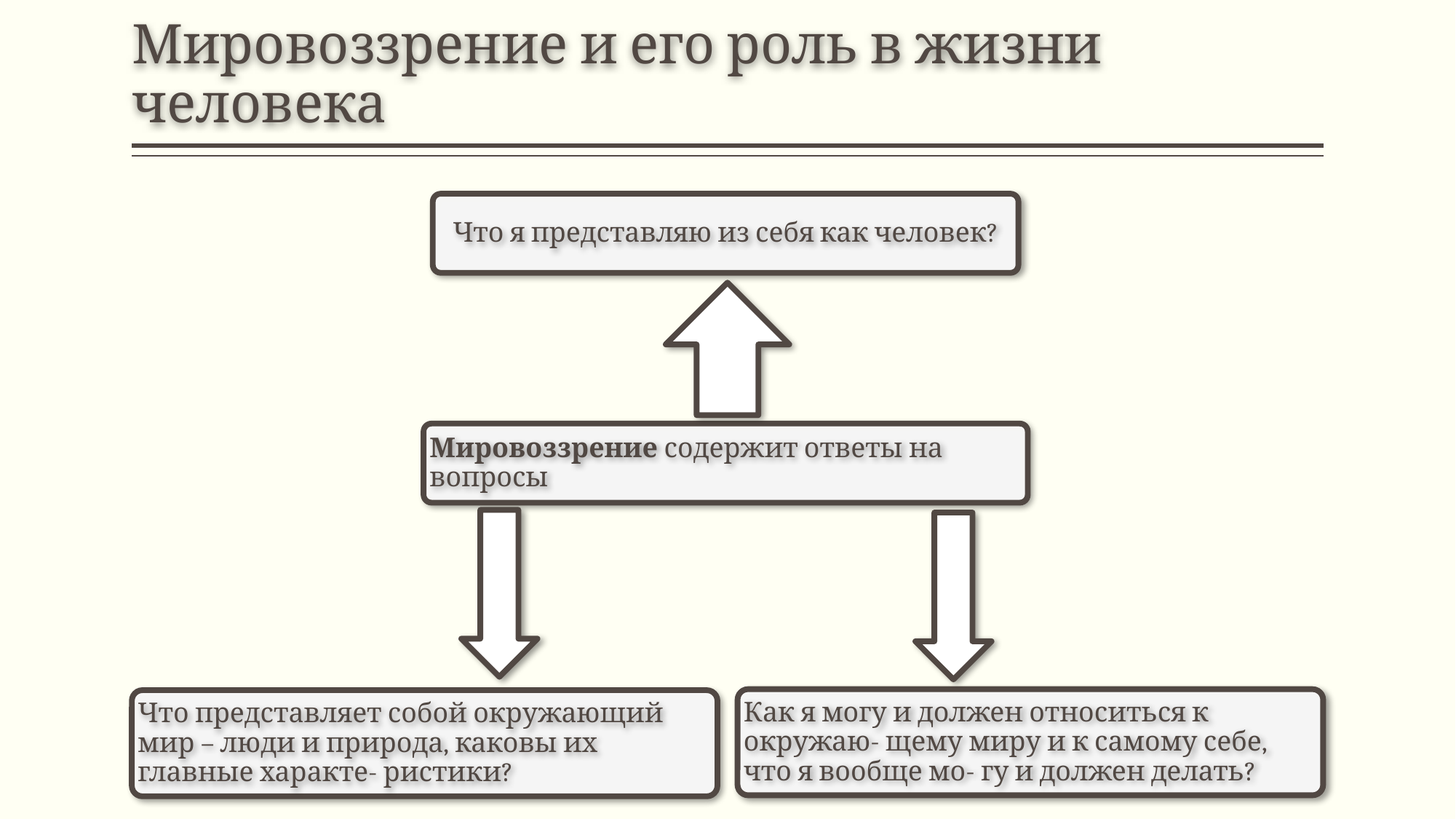

# Мировоззрение и его роль в жизни человека

Что я представляю из себя как человек?

Мировоззрение содержит ответы на вопросы

Как я могу и должен относиться к окружаю- щему миру и к самому себе, что я вообще мо- гу и должен делать?

Что представляет собой окружающий мир – люди и природа, каковы их главные характе- ристики?